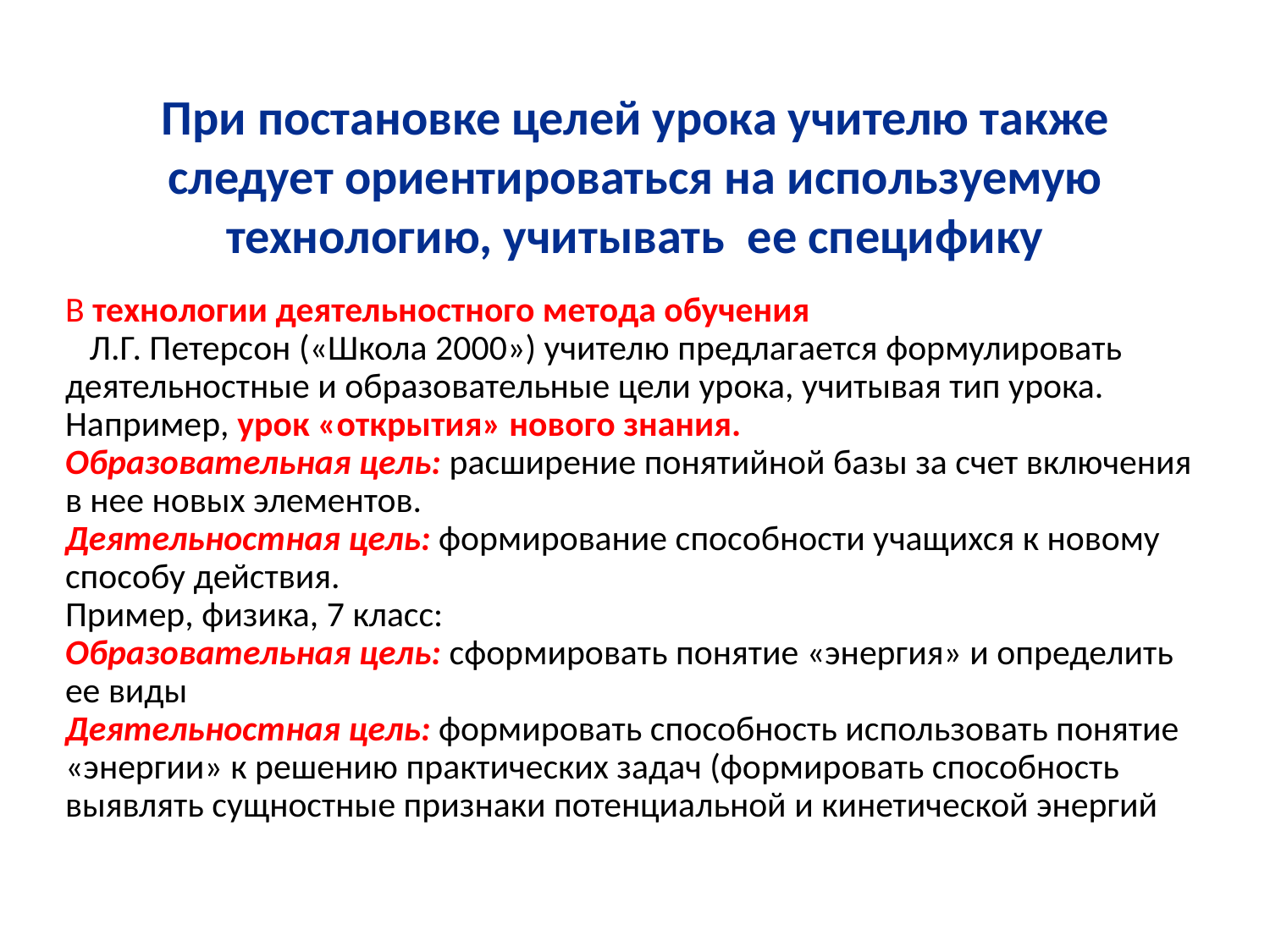

# При постановке целей урока учителю также следует ориентироваться на используемую технологию, учитывать  ее специфику
В технологии деятельностного метода обучения
   Л.Г. Петерсон («Школа 2000») учителю предлагается формулировать деятельностные и образовательные цели урока, учитывая тип урока.
Например, урок «открытия» нового знания.
Образовательная цель: расширение понятийной базы за счет включения в нее новых элементов.
Деятельностная цель: формирование способности учащихся к новому способу действия.
Пример, физика, 7 класс:
Образовательная цель: сформировать понятие «энергия» и определить ее виды
Деятельностная цель: формировать способность использовать понятие «энергии» к решению практических задач (формировать способность выявлять сущностные признаки потенциальной и кинетической энергий